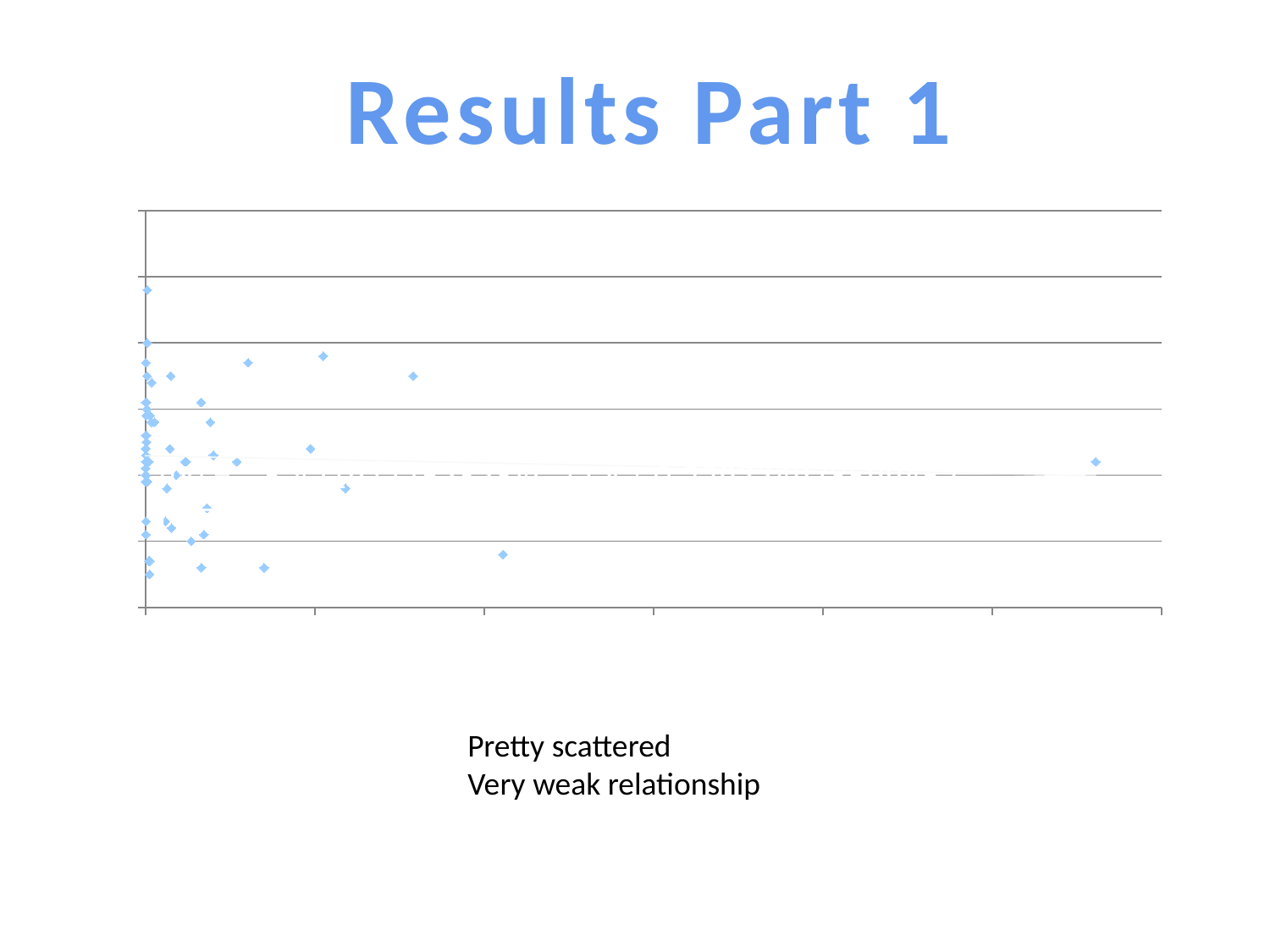

Results Part 1

### Chart

| Category |  |
|---|---|
Pretty scattered
Very weak relationship